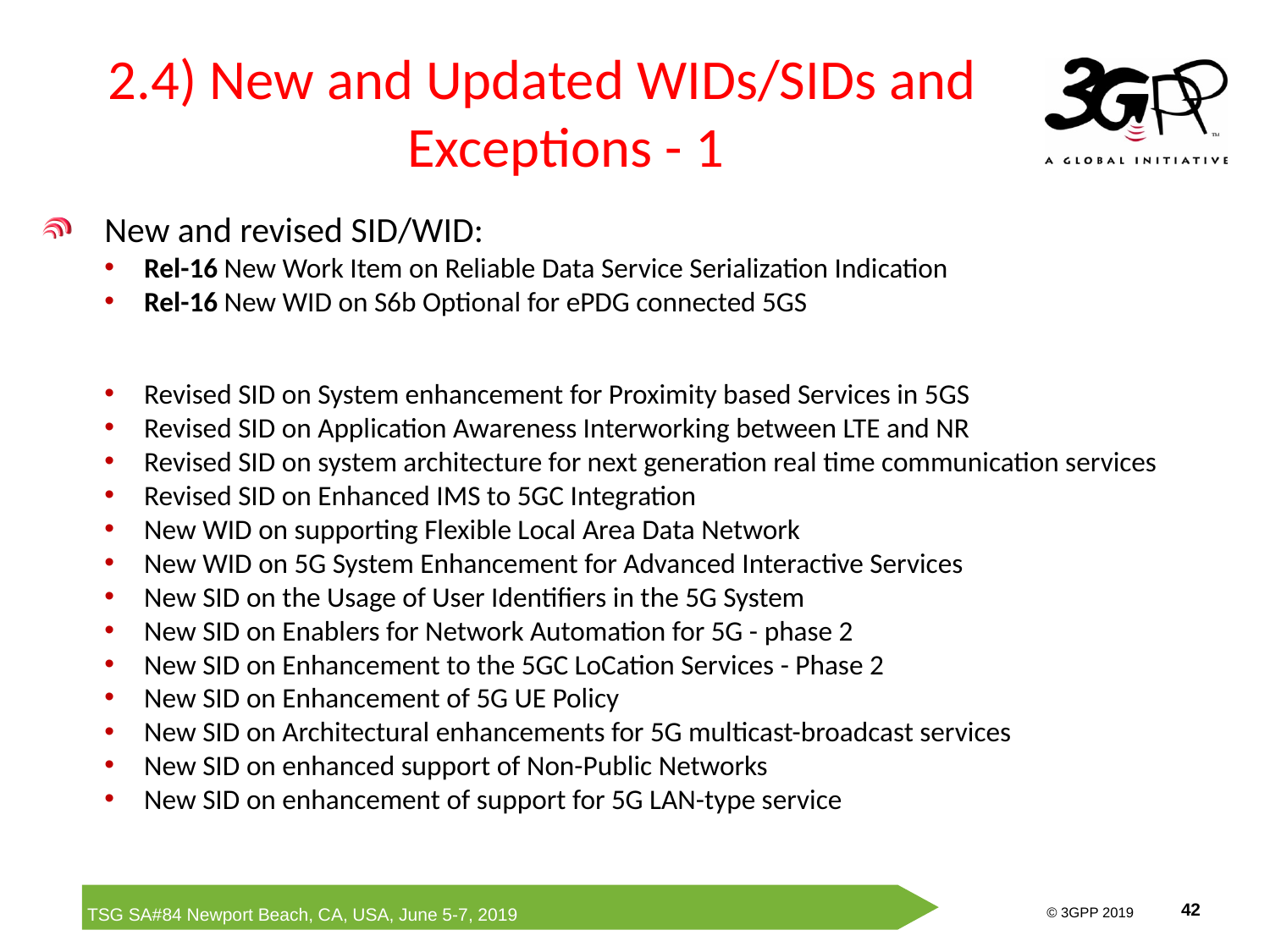

# 2.4) New and Updated WIDs/SIDs and Exceptions - 1
New and revised SID/WID:
Rel-16 New Work Item on Reliable Data Service Serialization Indication
Rel-16 New WID on S6b Optional for ePDG connected 5GS

Revised SID on System enhancement for Proximity based Services in 5GS
Revised SID on Application Awareness Interworking between LTE and NR
Revised SID on system architecture for next generation real time communication services
Revised SID on Enhanced IMS to 5GC Integration
New WID on supporting Flexible Local Area Data Network
New WID on 5G System Enhancement for Advanced Interactive Services
New SID on the Usage of User Identifiers in the 5G System
New SID on Enablers for Network Automation for 5G - phase 2
New SID on Enhancement to the 5GC LoCation Services - Phase 2
New SID on Enhancement of 5G UE Policy
New SID on Architectural enhancements for 5G multicast-broadcast services
New SID on enhanced support of Non-Public Networks
New SID on enhancement of support for 5G LAN-type service